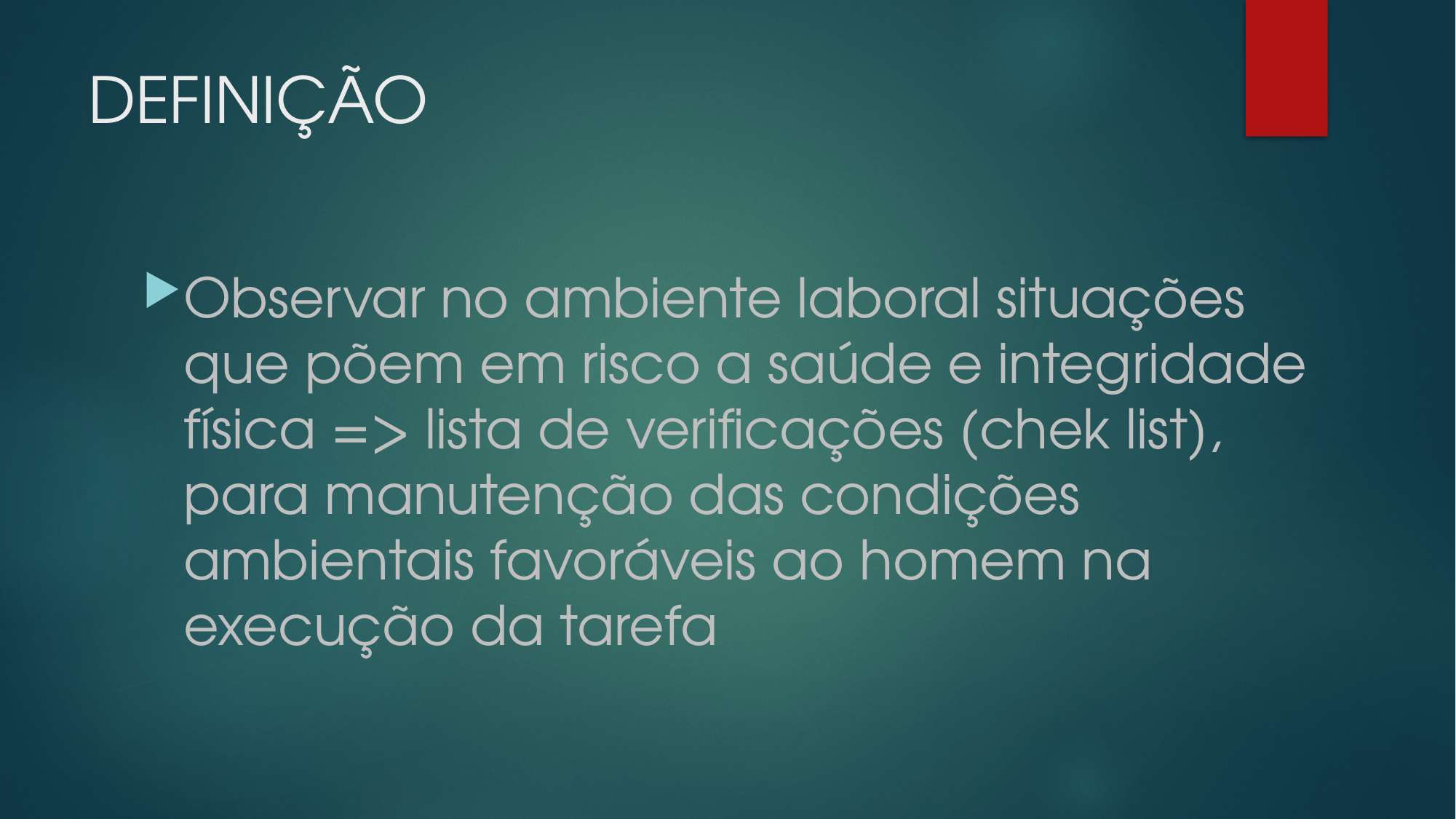

# DEFINIÇÃO

Observar no ambiente laboral situações que põem em risco a saúde e integridade física => lista de verificações (chek list), para manutenção das condições ambientais favoráveis ao homem na execução da tarefa